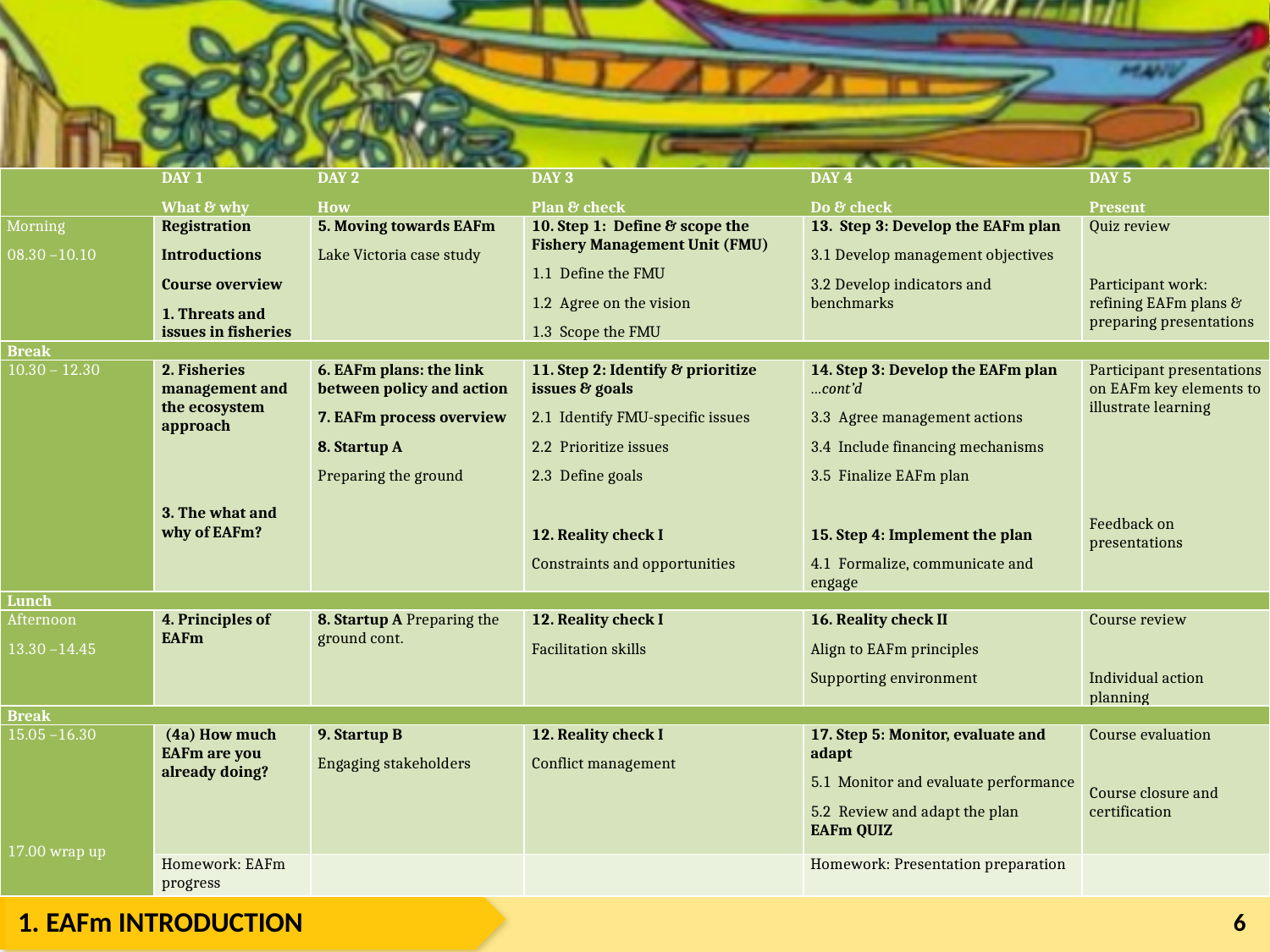

|  | DAY 1 What & why | DAY 2 How | DAY 3 Plan & check | DAY 4 Do & check | DAY 5 Present |
| --- | --- | --- | --- | --- | --- |
| Morning 08.30 –10.10 | Registration Introductions Course overview 1. Threats and issues in fisheries | 5. Moving towards EAFm Lake Victoria case study | 10. Step 1: Define & scope the Fishery Management Unit (FMU) 1.1 Define the FMU 1.2 Agree on the vision 1.3 Scope the FMU | 13. Step 3: Develop the EAFm plan 3.1 Develop management objectives 3.2 Develop indicators and benchmarks | Quiz review   Participant work: refining EAFm plans & preparing presentations |
| Break |  |  |  |  |  |
| 10.30 – 12.30 | 2. Fisheries management and the ecosystem approach     3. The what and why of EAFm? | 6. EAFm plans: the link between policy and action 7. EAFm process overview 8. Startup A Preparing the ground | 11. Step 2: Identify & prioritize issues & goals 2.1 Identify FMU-specific issues 2.2 Prioritize issues 2.3 Define goals   12. Reality check I Constraints and opportunities | 14. Step 3: Develop the EAFm plan …cont’d 3.3 Agree management actions 3.4 Include financing mechanisms 3.5 Finalize EAFm plan   15. Step 4: Implement the plan 4.1 Formalize, communicate and engage | Participant presentations on EAFm key elements to illustrate learning       Feedback on presentations |
| Lunch |  |  |  |  |  |
| Afternoon 13.30 –14.45 | 4. Principles of EAFm | 8. Startup A Preparing the ground cont. | 12. Reality check I Facilitation skills | 16. Reality check II Align to EAFm principles Supporting environment | Course review   Individual action planning |
| Break |  |  |  |  |  |
| 15.05 –16.30       17.00 wrap up | (4a) How much EAFm are you already doing? | 9. Startup B Engaging stakeholders | 12. Reality check I Conflict management | 17. Step 5: Monitor, evaluate and adapt 5.1 Monitor and evaluate performance 5.2 Review and adapt the plan EAFm QUIZ | Course evaluation   Course closure and certification |
|  | Homework: EAFm progress |  |  | Homework: Presentation preparation |  |
6